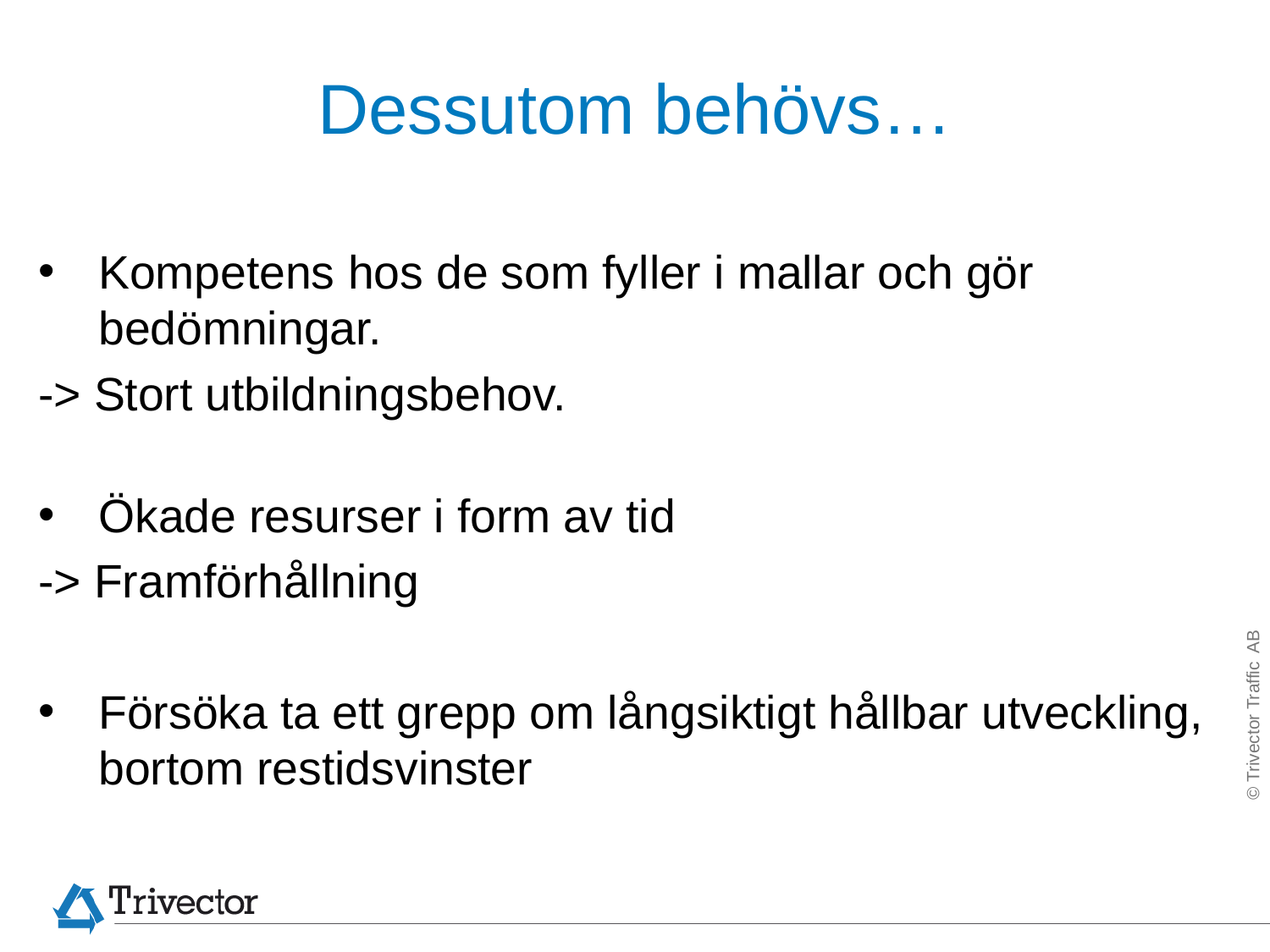

# Dessutom behövs…
Kompetens hos de som fyller i mallar och gör bedömningar.
-> Stort utbildningsbehov.
Ökade resurser i form av tid
-> Framförhållning

Försöka ta ett grepp om långsiktigt hållbar utveckling, bortom restidsvinster